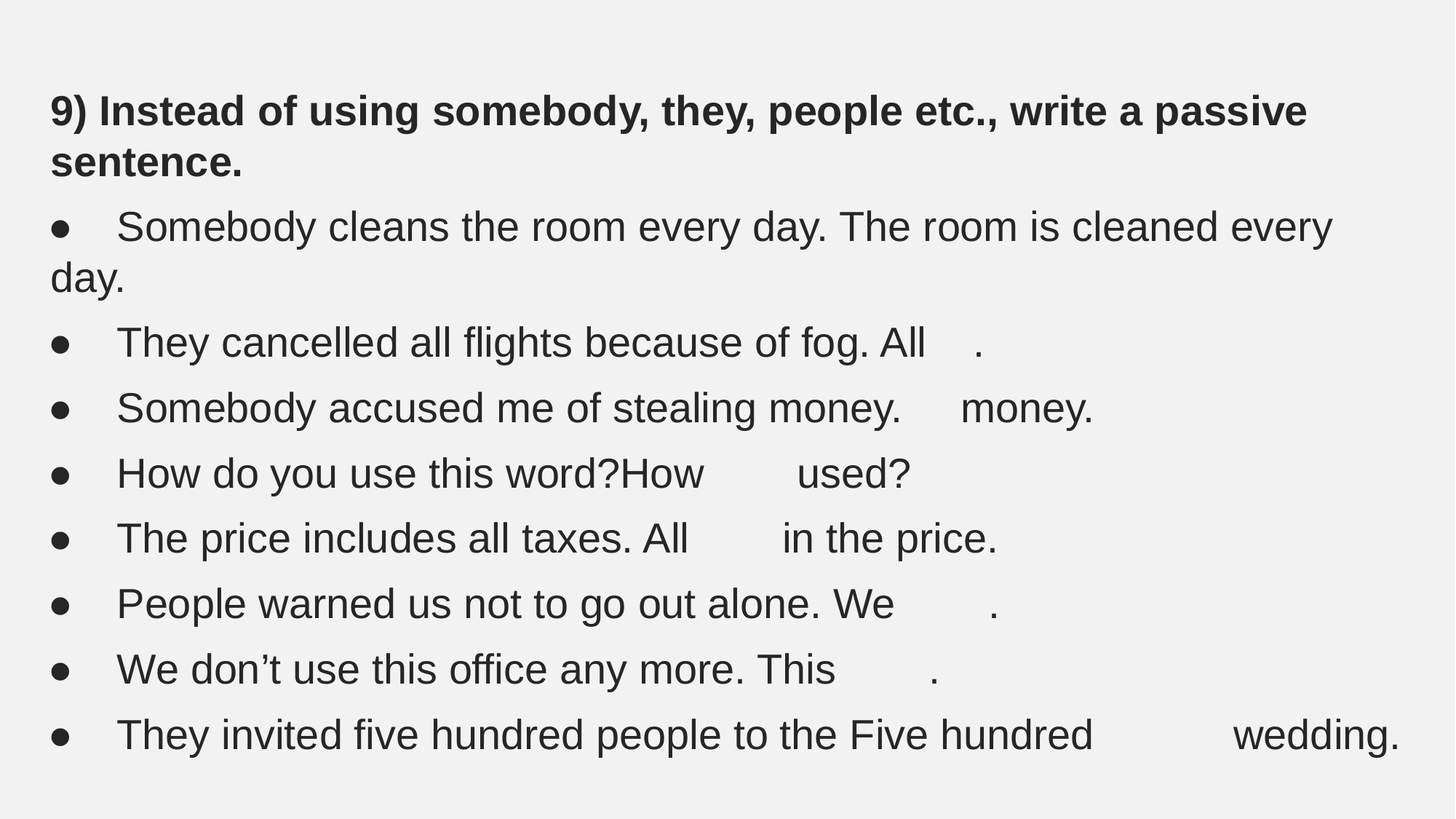

#
9) Instead of using somebody, they, people etc., write a passive sentence.
⦁    Somebody cleans the room every day. The room is cleaned every day.
⦁    They cancelled all flights because of fog. All    .
⦁    Somebody accused me of stealing money.     money.
⦁    How do you use this word?How        used?
⦁    The price includes all taxes. All        in the price.
⦁    People warned us not to go out alone. We        .
⦁    We don’t use this office any more. This        .
⦁    They invited five hundred people to the Five hundred            wedding.